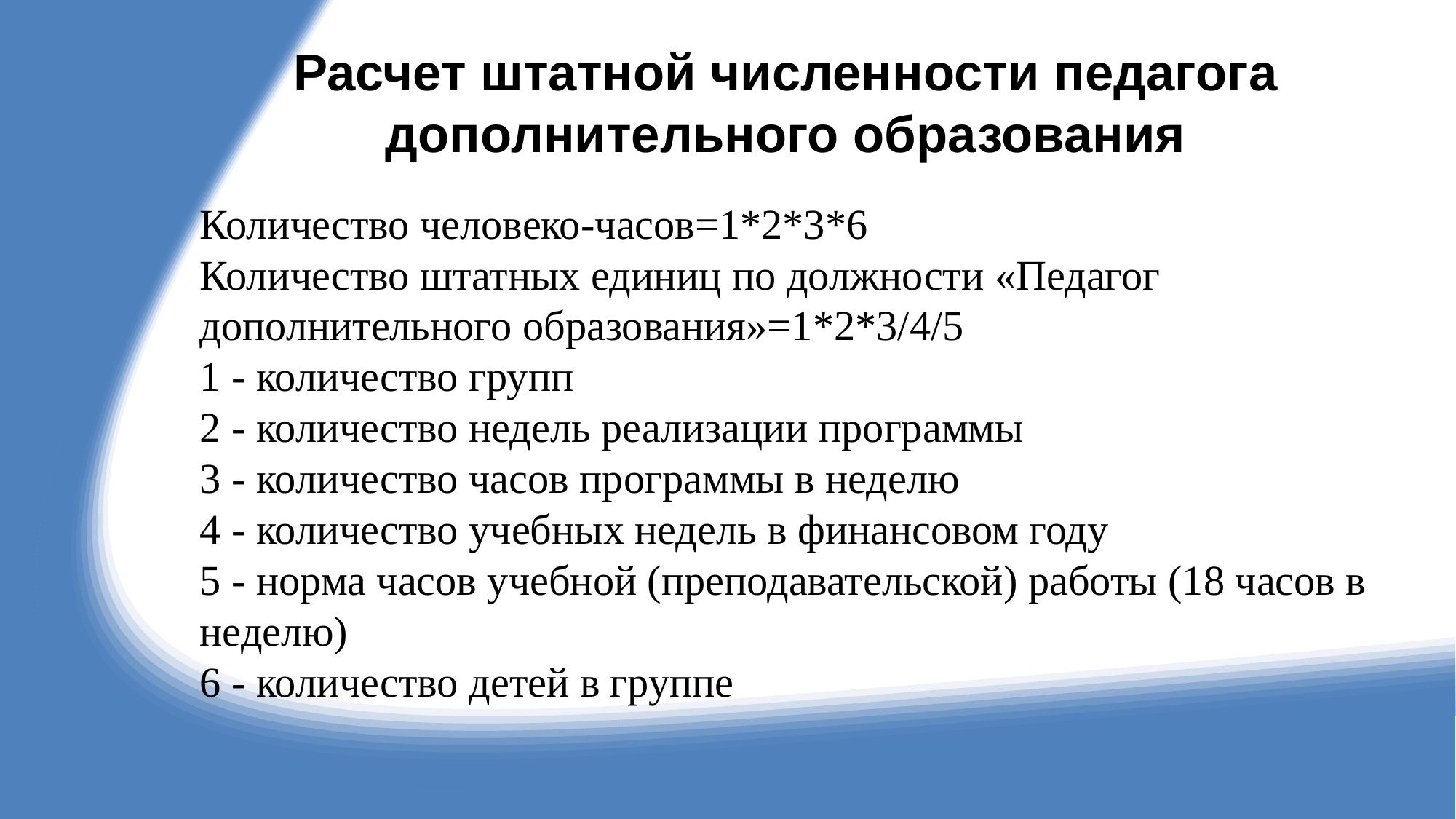

# Расчет штатной численности педагога дополнительного образования
Количество человеко-часов=1*2*3*6
Количество штатных единиц по должности «Педагог дополнительного образования»=1*2*3/4/5
1 - количество групп
2 - количество недель реализации программы
3 - количество часов программы в неделю
4 - количество учебных недель в финансовом году
5 - норма часов учебной (преподавательской) работы (18 часов в неделю)
6 - количество детей в группе